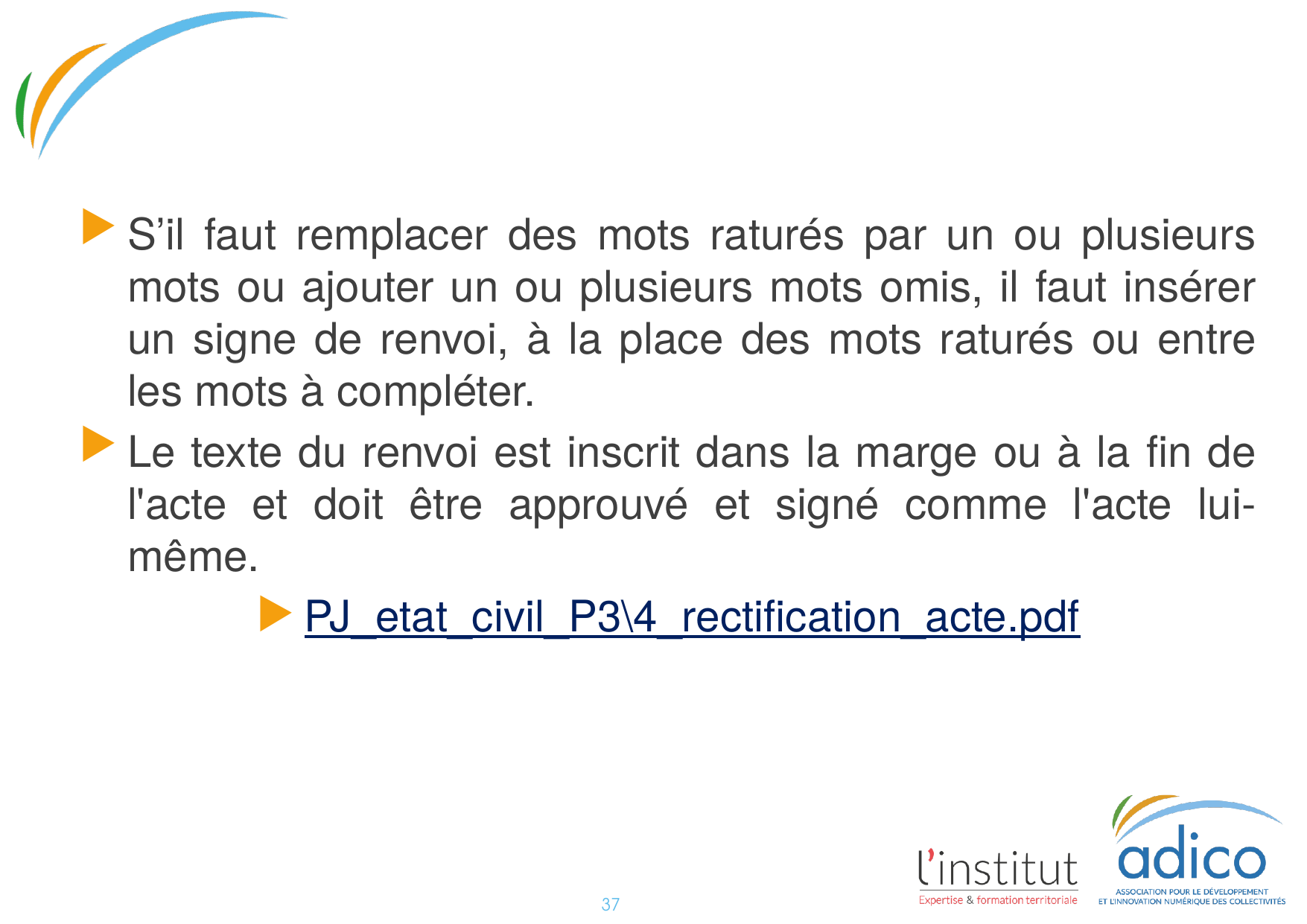

#

S’il faut remplacer des mots raturés par un ou plusieurs mots ou ajouter un ou plusieurs mots omis, il faut insérer un signe de renvoi, à la place des mots raturés ou entre les mots à compléter.
Le texte du renvoi est inscrit dans la marge ou à la fin de l'acte et doit être approuvé et signé comme l'acte lui-même.
PJ_etat_civil_P3\4_rectification_acte.pdf